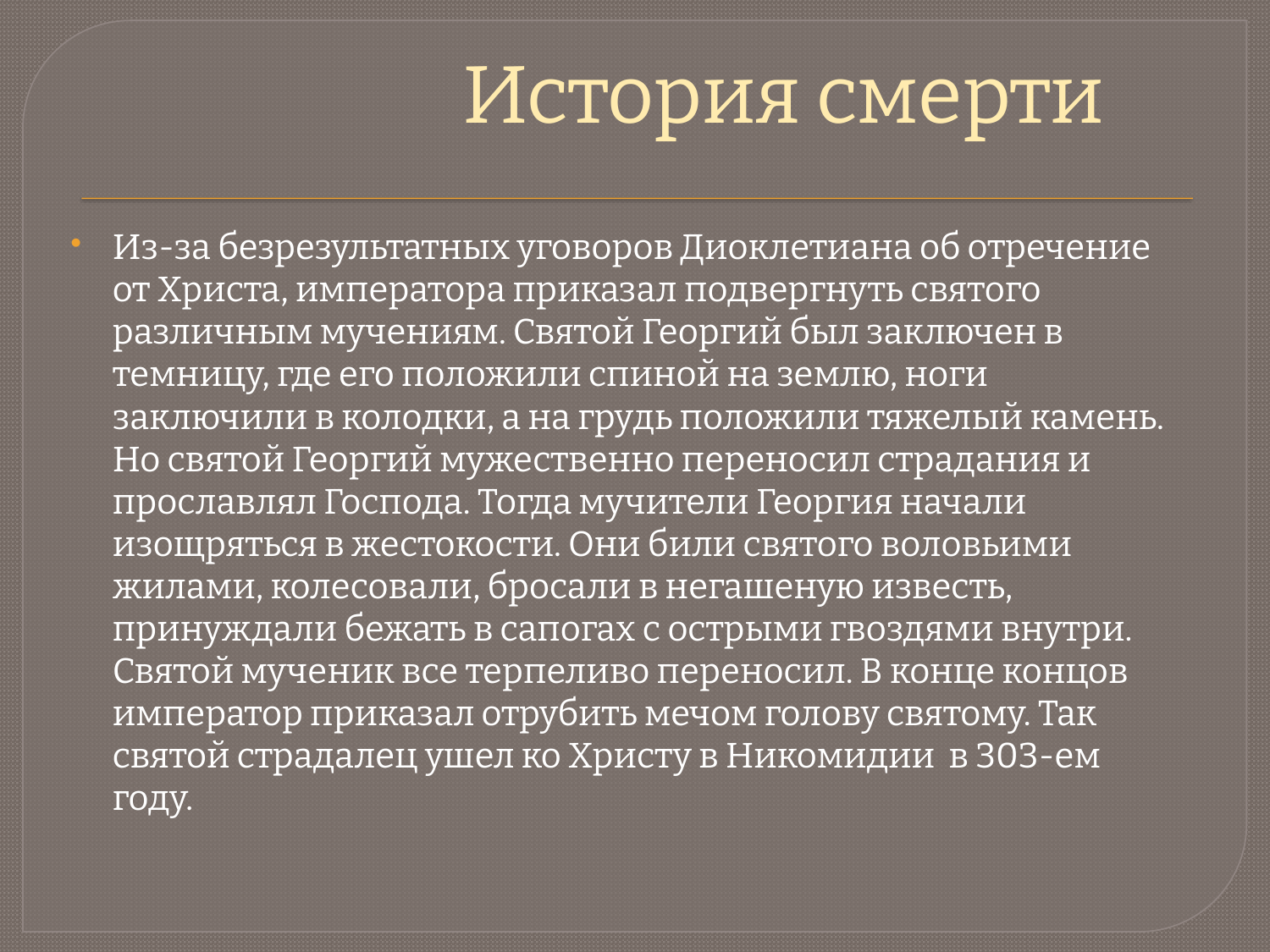

# История смерти
Из-за безрезультатных уговоров Диоклетиана об отречение от Христа, императора приказал подвергнуть святого различным мучениям. Святой Георгий был заключен в темницу, где его положили спиной на землю, ноги заключили в колодки, а на грудь положили тяжелый камень. Но святой Георгий мужественно переносил страдания и прославлял Господа. Тогда мучители Георгия начали изощряться в жестокости. Они били святого воловьими жилами, колесовали, бросали в негашеную известь, принуждали бежать в сапогах с острыми гвоздями внутри. Святой мученик все терпеливо переносил. В конце концов император приказал отрубить мечом голову святому. Так святой страдалец ушел ко Христу в Никомидии  в 303-ем году.